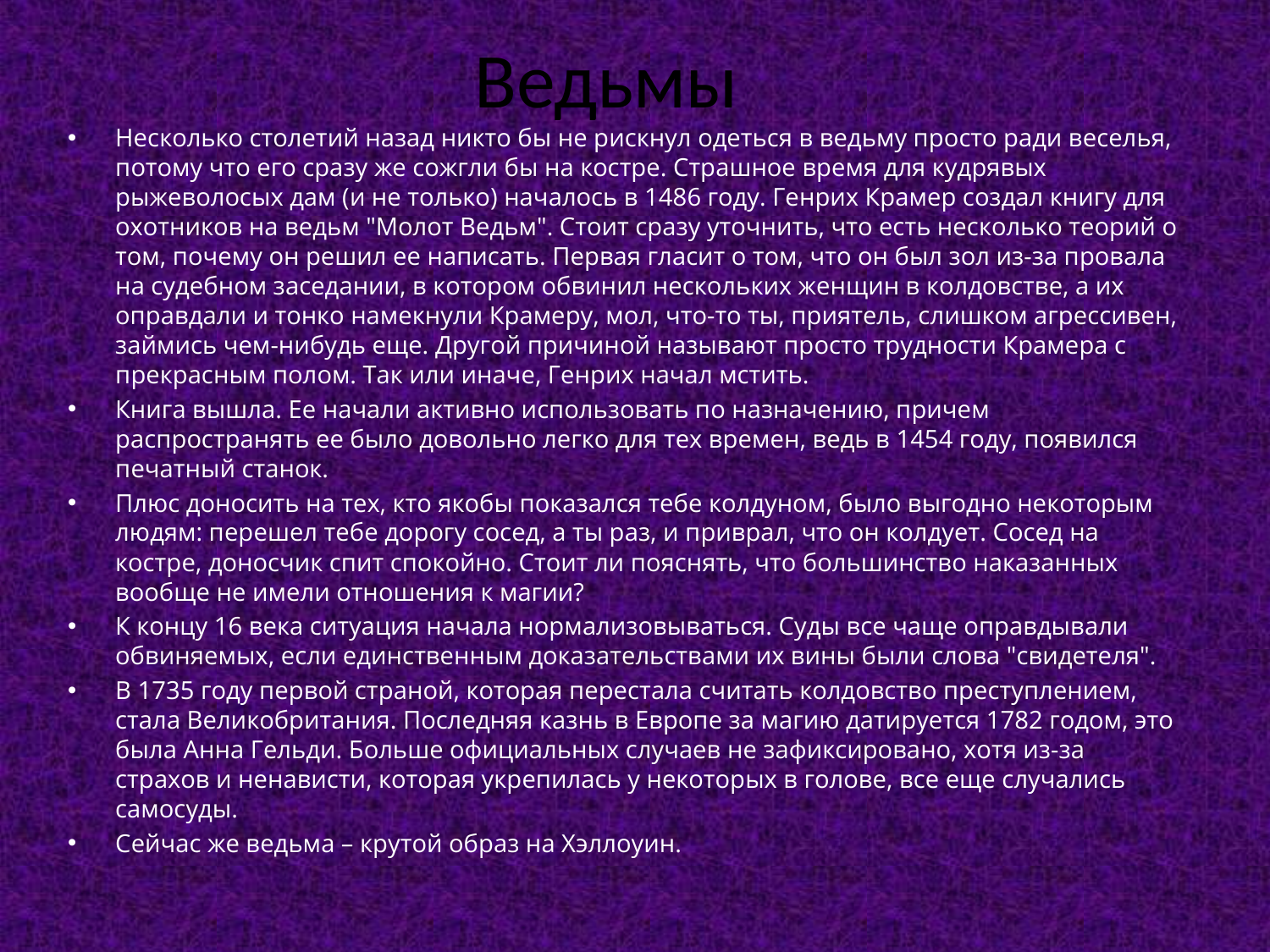

# Ведьмы
Несколько столетий назад никто бы не рискнул одеться в ведьму просто ради веселья, потому что его сразу же сожгли бы на костре. Страшное время для кудрявых рыжеволосых дам (и не только) началось в 1486 году. Генрих Крамер создал книгу для охотников на ведьм "Молот Ведьм". Стоит сразу уточнить, что есть несколько теорий о том, почему он решил ее написать. Первая гласит о том, что он был зол из-за провала на судебном заседании, в котором обвинил нескольких женщин в колдовстве, а их оправдали и тонко намекнули Крамеру, мол, что-то ты, приятель, слишком агрессивен, займись чем-нибудь еще. Другой причиной называют просто трудности Крамера с прекрасным полом. Так или иначе, Генрих начал мстить.
Книга вышла. Ее начали активно использовать по назначению, причем распространять ее было довольно легко для тех времен, ведь в 1454 году, появился печатный станок.
Плюс доносить на тех, кто якобы показался тебе колдуном, было выгодно некоторым людям: перешел тебе дорогу сосед, а ты раз, и приврал, что он колдует. Сосед на костре, доносчик спит спокойно. Стоит ли пояснять, что большинство наказанных вообще не имели отношения к магии?
К концу 16 века ситуация начала нормализовываться. Суды все чаще оправдывали обвиняемых, если единственным доказательствами их вины были слова "свидетеля".
В 1735 году первой страной, которая перестала считать колдовство преступлением, стала Великобритания. Последняя казнь в Европе за магию датируется 1782 годом, это была Анна Гельди. Больше официальных случаев не зафиксировано, хотя из-за страхов и ненависти, которая укрепилась у некоторых в голове, все еще случались самосуды.
Сейчас же ведьма – крутой образ на Хэллоуин.